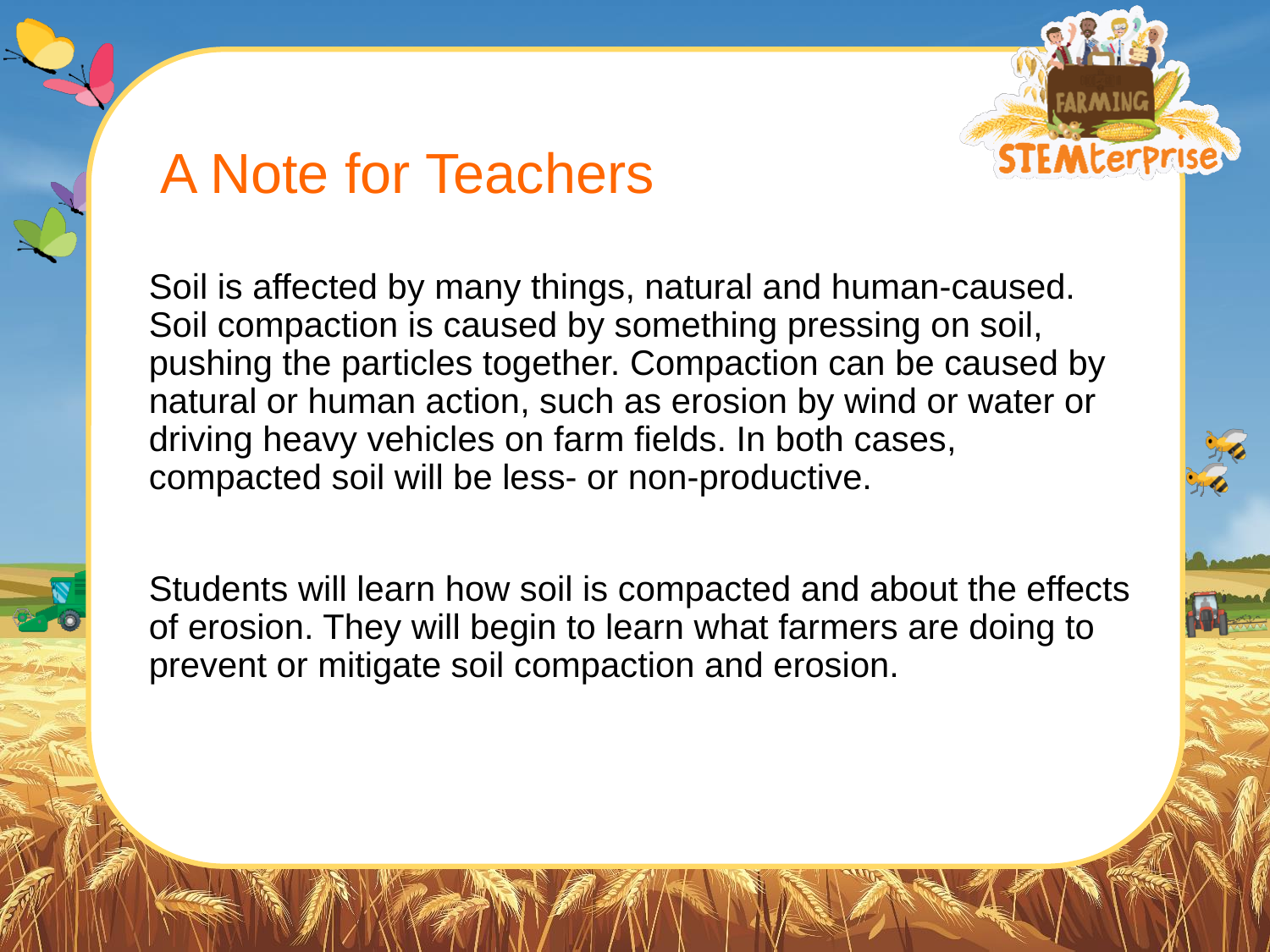

# A Note for Teachers
Soil is affected by many things, natural and human-caused. Soil compaction is caused by something pressing on soil, pushing the particles together. Compaction can be caused by natural or human action, such as erosion by wind or water or driving heavy vehicles on farm fields. In both cases, compacted soil will be less- or non-productive.

Students will learn how soil is compacted and about the effects of erosion. They will begin to learn what farmers are doing to prevent or mitigate soil compaction and erosion.